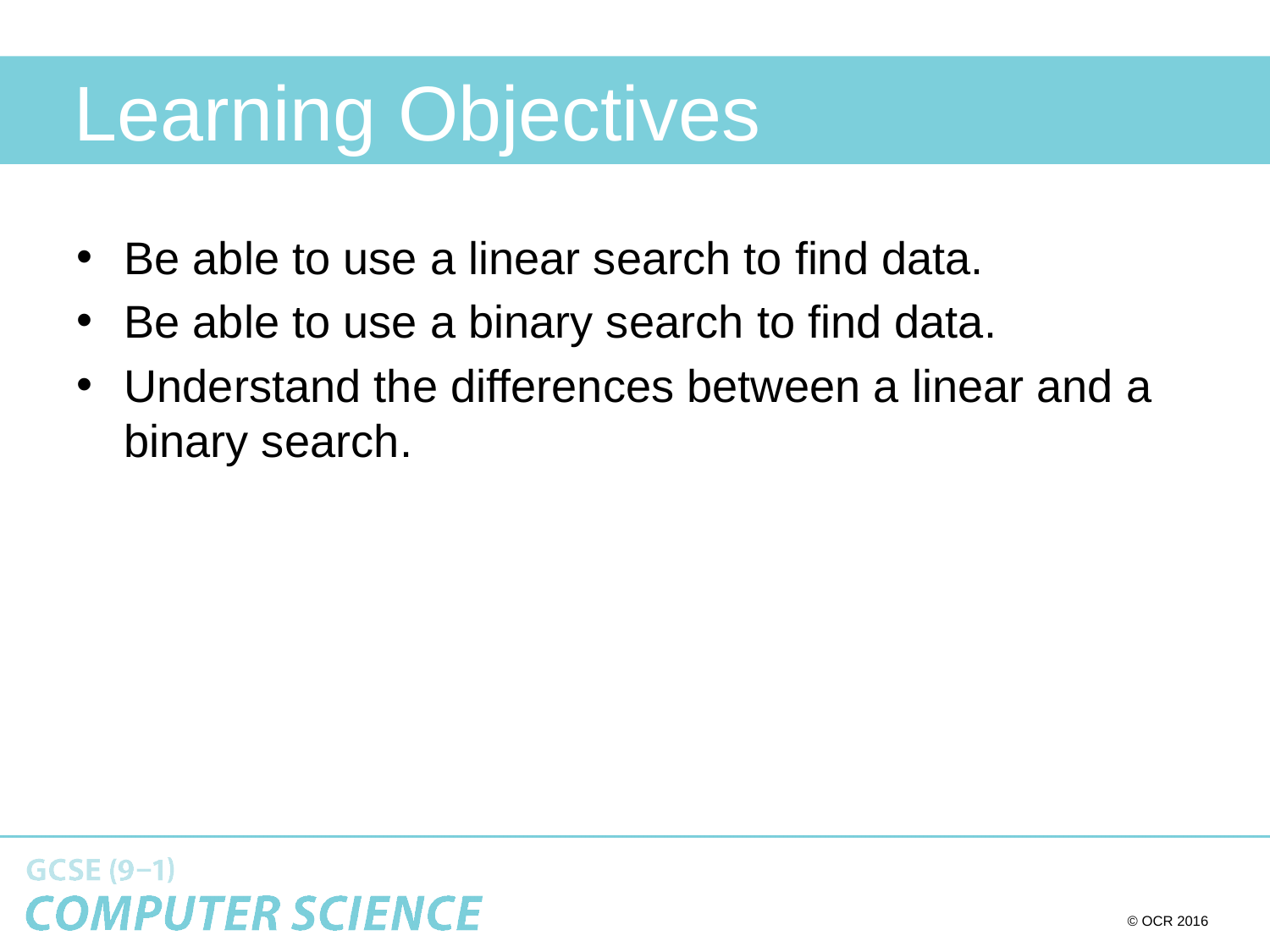

# Learning Objectives
Be able to use a linear search to find data.
Be able to use a binary search to find data.
Understand the differences between a linear and a binary search.